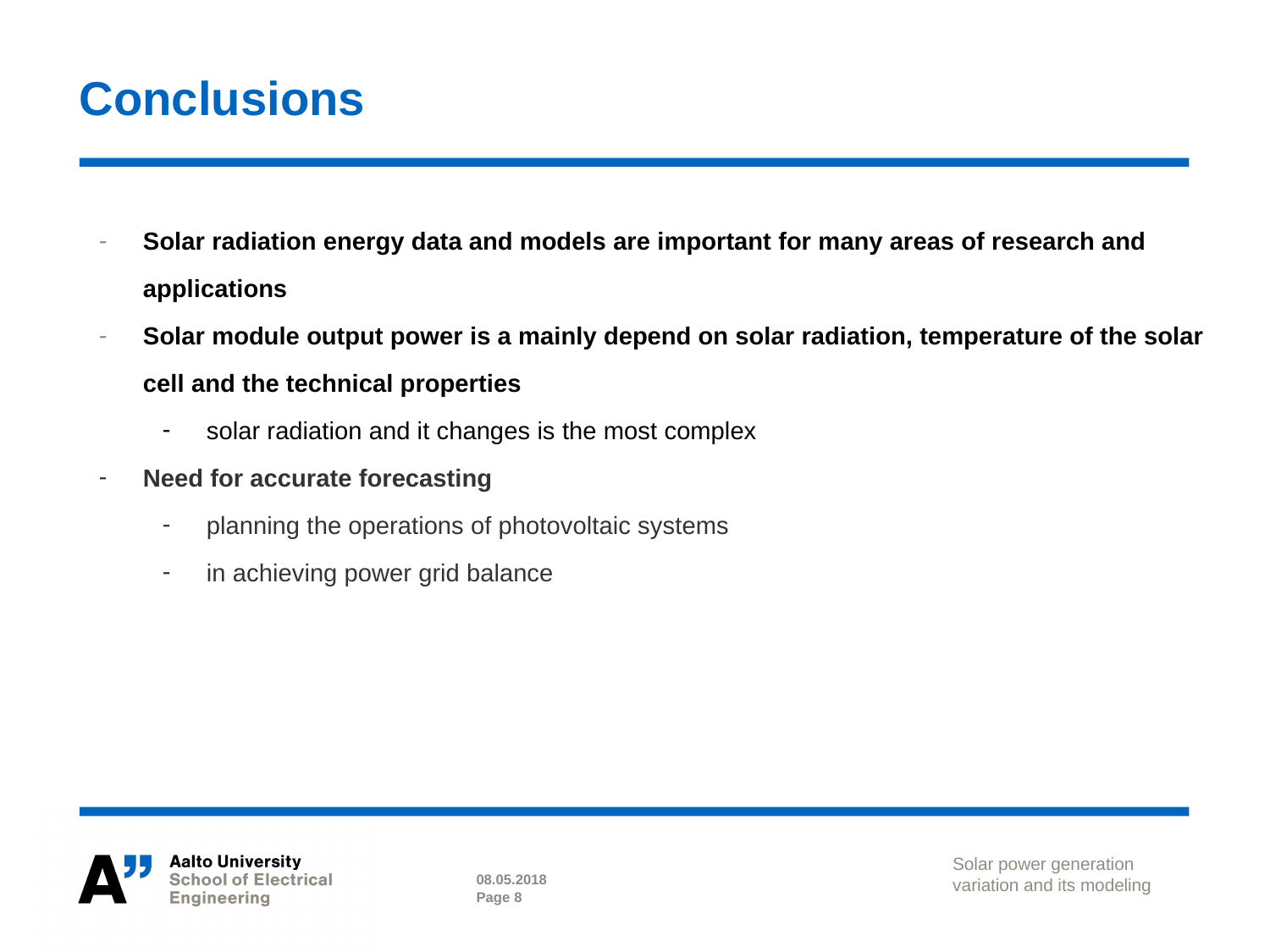

# Conclusions
Solar radiation energy data and models are important for many areas of research and applications
Solar module output power is a mainly depend on solar radiation, temperature of the solar cell and the technical properties
solar radiation and it changes is the most complex
Need for accurate forecasting
planning the operations of photovoltaic systems
in achieving power grid balance

Solar power generation variation and its modeling
08.05.2018
Page 8